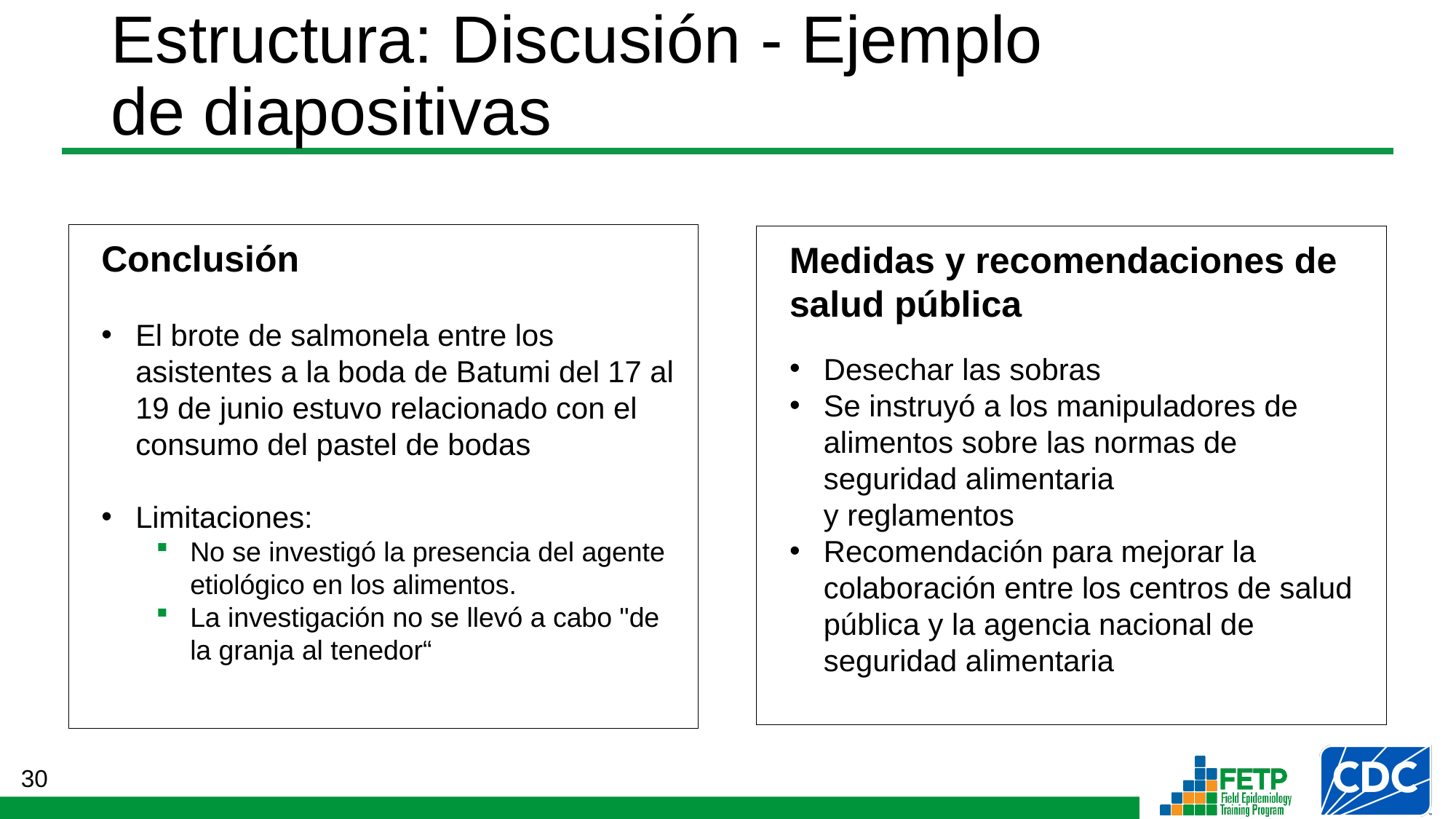

# Estructura: Discusión - Ejemplo de diapositivas
Conclusión

El brote de salmonela entre los asistentes a la boda de Batumi del 17 al 19 de junio estuvo relacionado con el consumo del pastel de bodas

Limitaciones:
No se investigó la presencia del agente etiológico en los alimentos.
La investigación no se llevó a cabo "de la granja al tenedor“

Medidas y recomendaciones de salud pública

Desechar las sobras
Se instruyó a los manipuladores de alimentos sobre las normas de seguridad alimentaria
y reglamentos
Recomendación para mejorar la colaboración entre los centros de salud pública y la agencia nacional de seguridad alimentaria